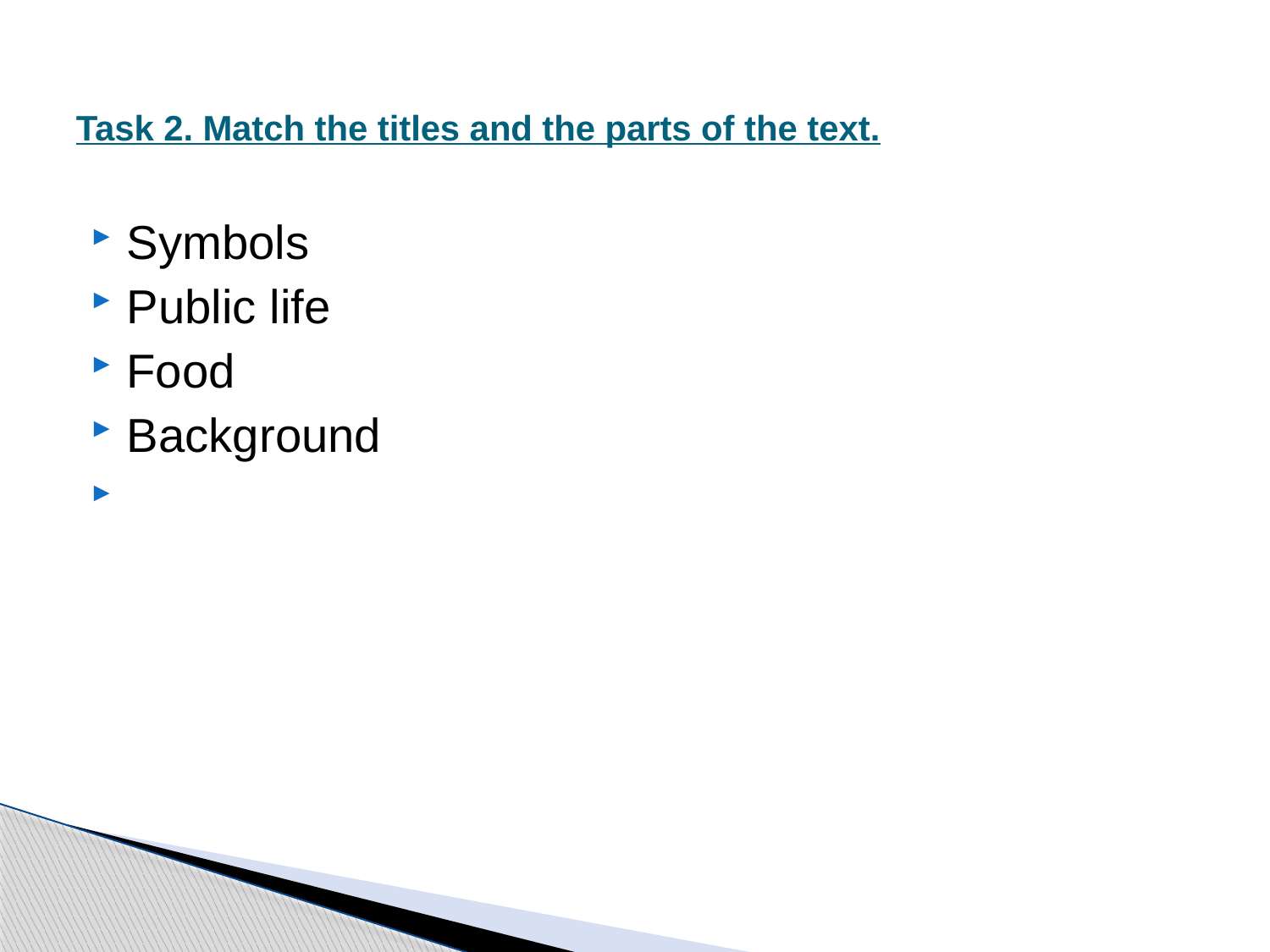

# Task 2. Match the titles and the parts of the text.
Symbols
Public life
Food
Background